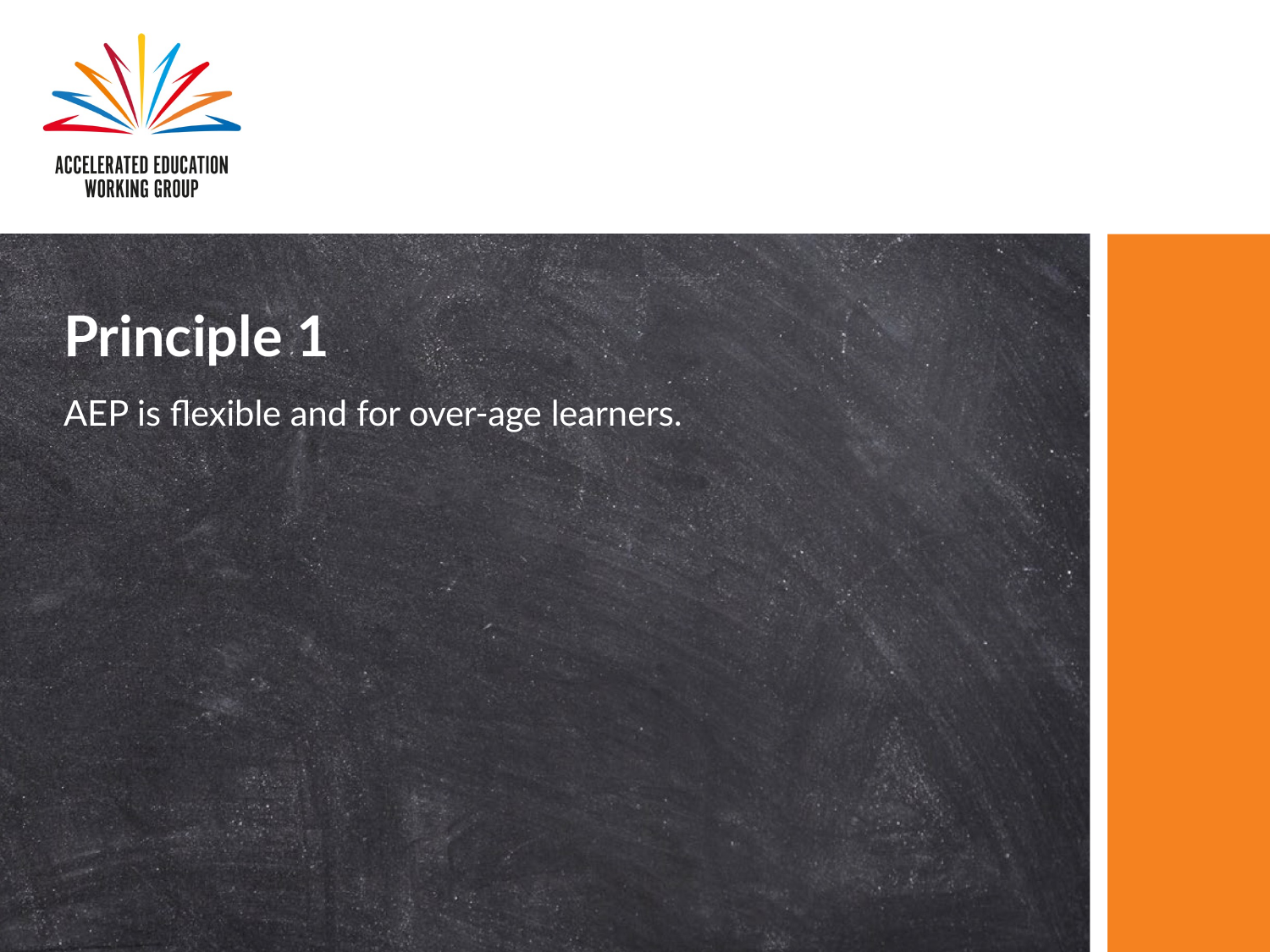

Principle 1
AEP is flexible and for over-age learners.